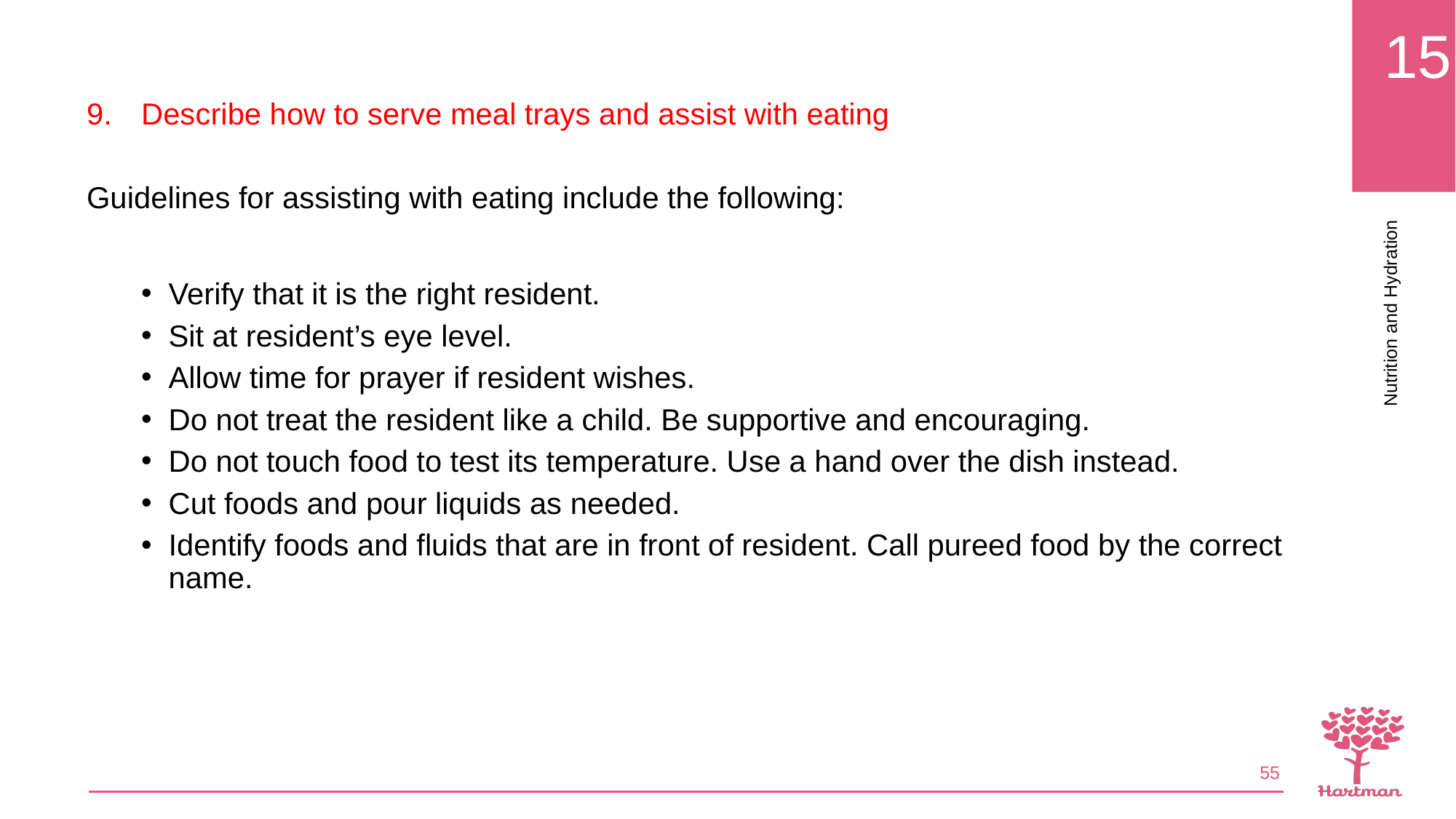

Describe how to serve meal trays and assist with eating

Guidelines for assisting with eating include the following:

Verify that it is the right resident.
Sit at resident’s eye level.
Allow time for prayer if resident wishes.
Do not treat the resident like a child. Be supportive and encouraging.
Do not touch food to test its temperature. Use a hand over the dish instead.
Cut foods and pour liquids as needed.
Identify foods and fluids that are in front of resident. Call pureed food by the correct name.

55